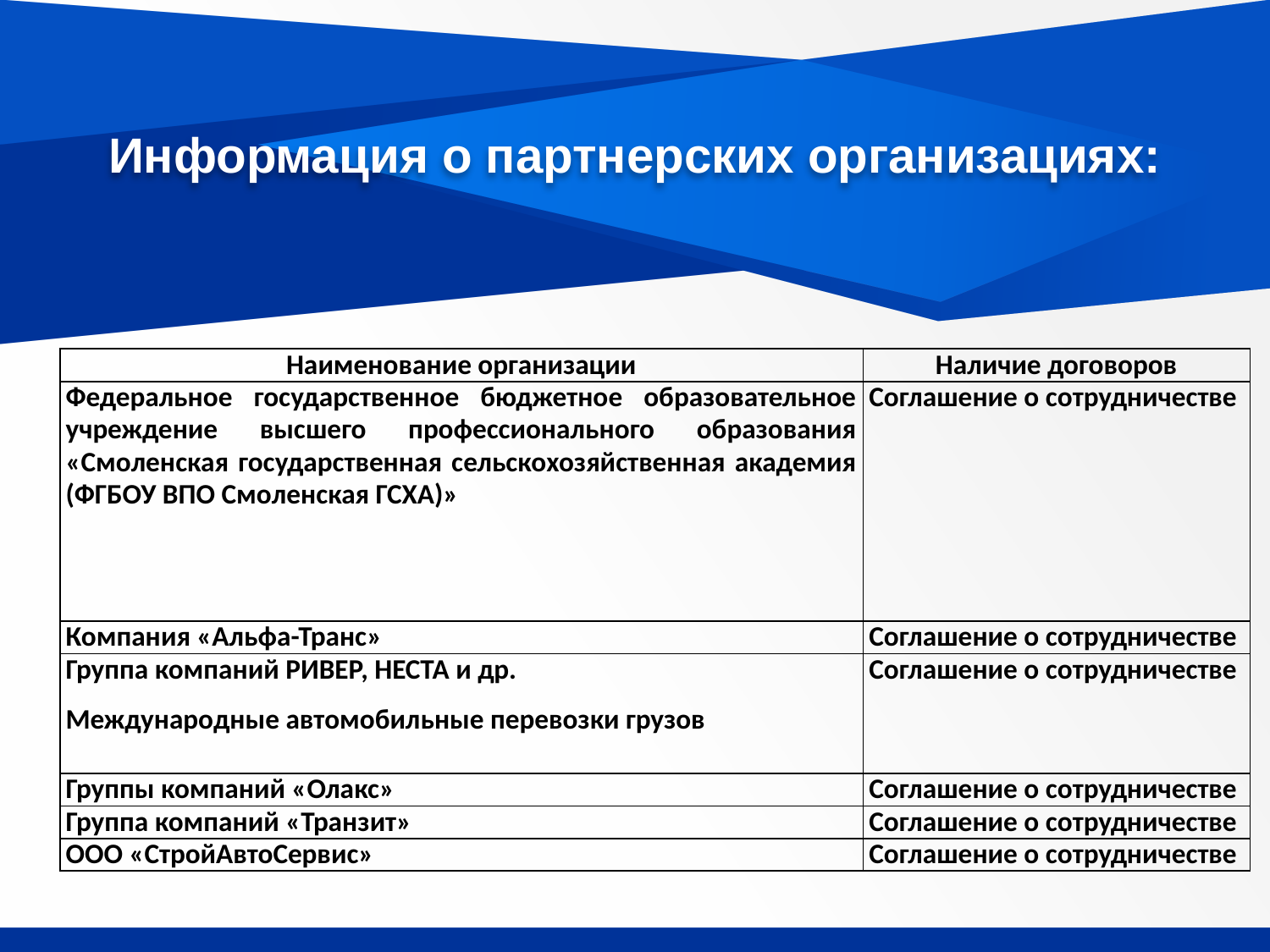

# Информация о партнерских организациях:
| Наименование организации | Наличие договоров |
| --- | --- |
| Федеральное государственное бюджетное образовательное учреждение высшего профессионального образования «Смоленская государственная сельскохозяйственная академия (ФГБОУ ВПО Смоленская ГСХА)» | Соглашение о сотрудничестве |
| Компания «Альфа-Транс» | Соглашение о сотрудничестве |
| Группа компаний РИВЕР, НЕСТА и др. Международные автомобильные перевозки грузов | Соглашение о сотрудничестве |
| Группы компаний «Олакс» | Соглашение о сотрудничестве |
| Группа компаний «Транзит» | Соглашение о сотрудничестве |
| ООО «СтройАвтоСервис» | Соглашение о сотрудничестве |